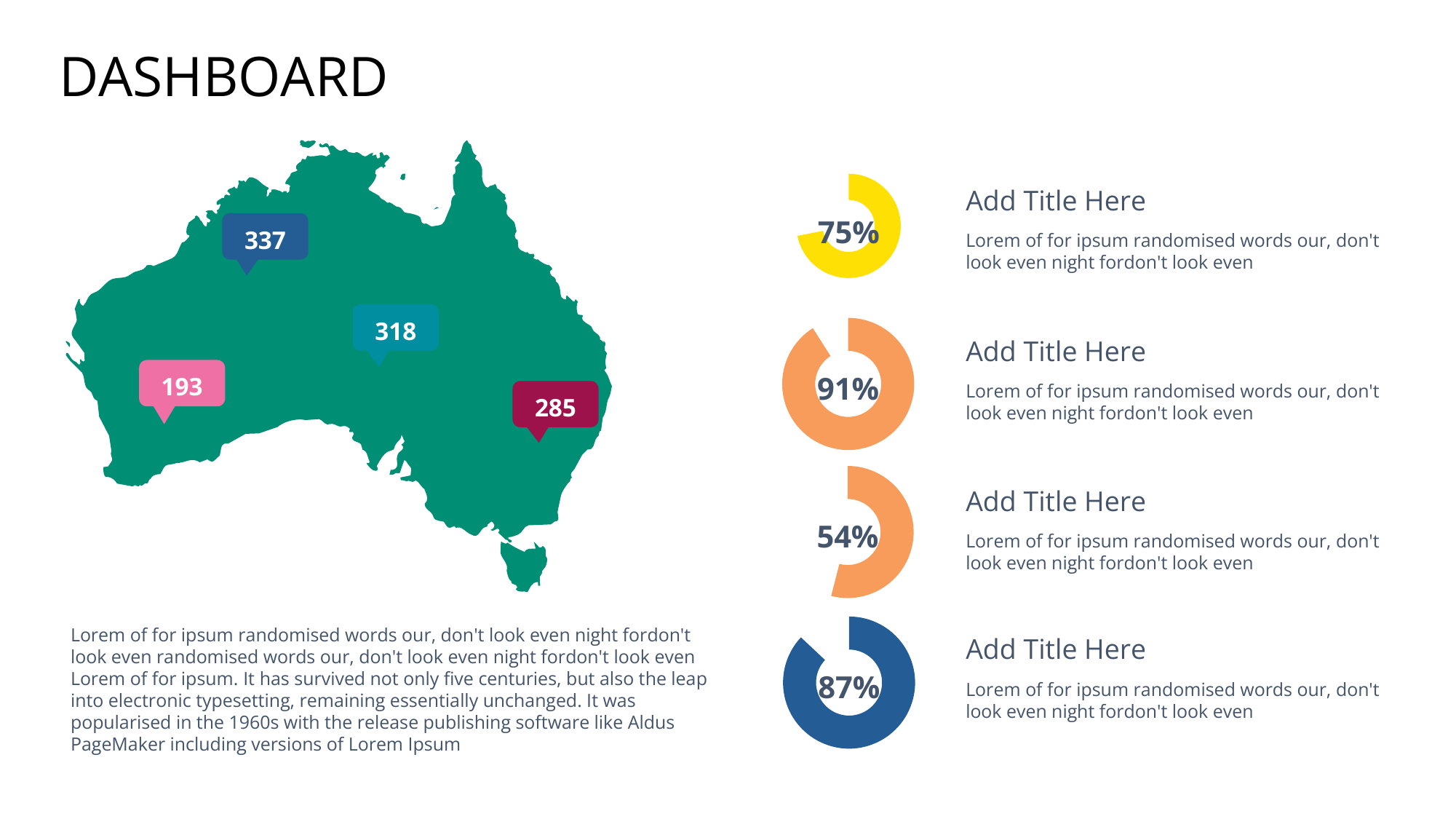

# DASHBOARD

337
318
193
285

### Chart

| Category | Sales |
|---|---|
| 1st Qtr | 8.2 |
| 2nd Qtr | 3.2 |
Add Title Here
75%
Lorem of for ipsum randomised words our, don't look even night fordon't look even

### Chart

| Category | Sales |
|---|---|
| 1st Qtr | 9.1 |
| 2nd Qtr | 0.9 |
Add Title Here
91%
Lorem of for ipsum randomised words our, don't look even night fordon't look even

### Chart

| Category | Sales |
|---|---|
| 1st Qtr | 5.4 |
| 2nd Qtr | 4.6 |
Add Title Here
54%
Lorem of for ipsum randomised words our, don't look even night fordon't look even

### Chart

| Category | Sales |
|---|---|
| 1st Qtr | 8.7 |
| 2nd Qtr | 1.3 |
Add Title Here
87%
Lorem of for ipsum randomised words our, don't look even night fordon't look even
Lorem of for ipsum randomised words our, don't look even night fordon't look even randomised words our, don't look even night fordon't look even Lorem of for ipsum. It has survived not only five centuries, but also the leap into electronic typesetting, remaining essentially unchanged. It was popularised in the 1960s with the release publishing software like Aldus PageMaker including versions of Lorem Ipsum